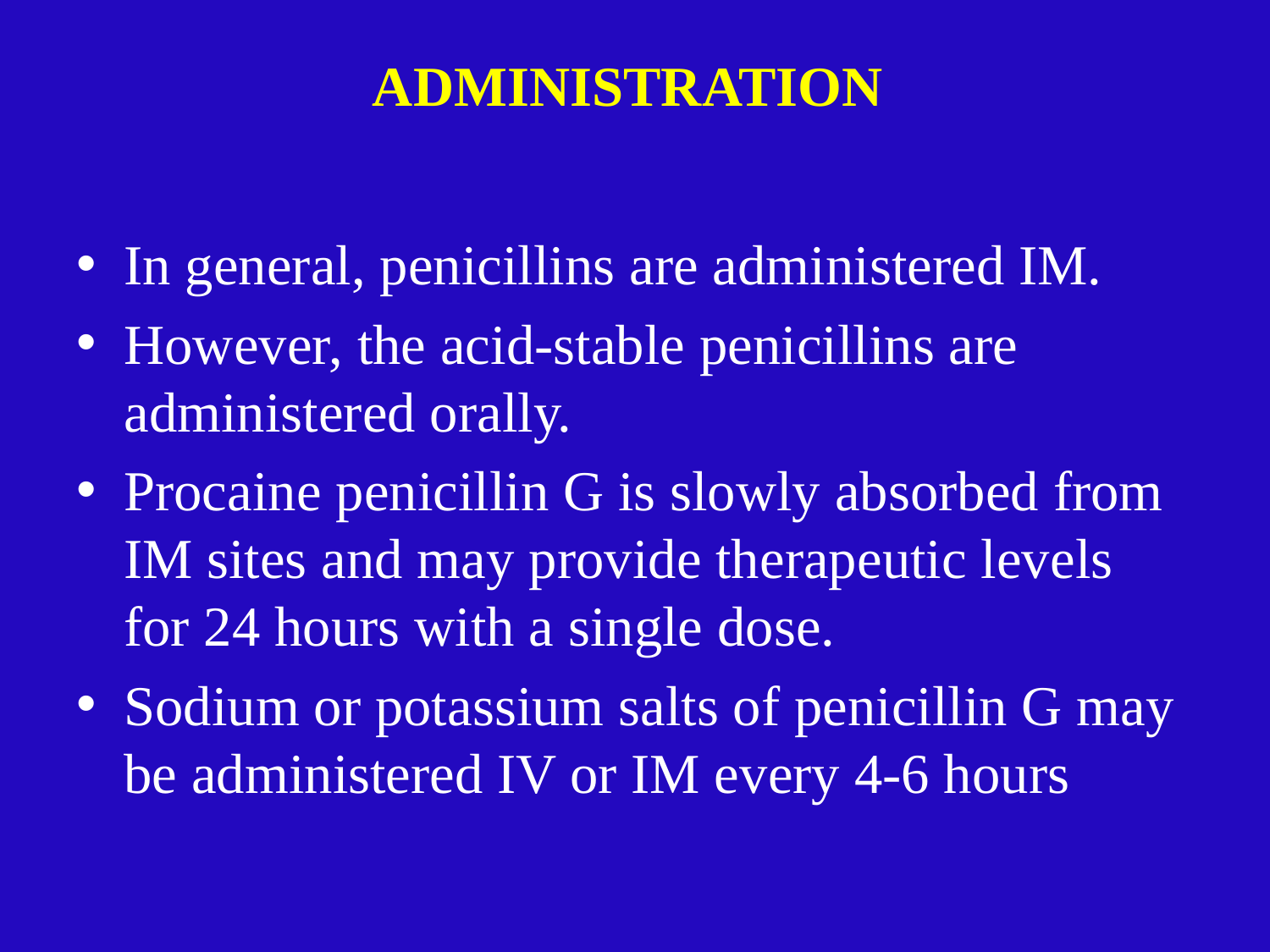

# ADMINISTRATION
In general, penicillins are administered IM.
However, the acid-stable penicillins are administered orally.
Procaine penicillin G is slowly absorbed from IM sites and may provide therapeutic levels for 24 hours with a single dose.
Sodium or potassium salts of penicillin G may be administered IV or IM every 4-6 hours